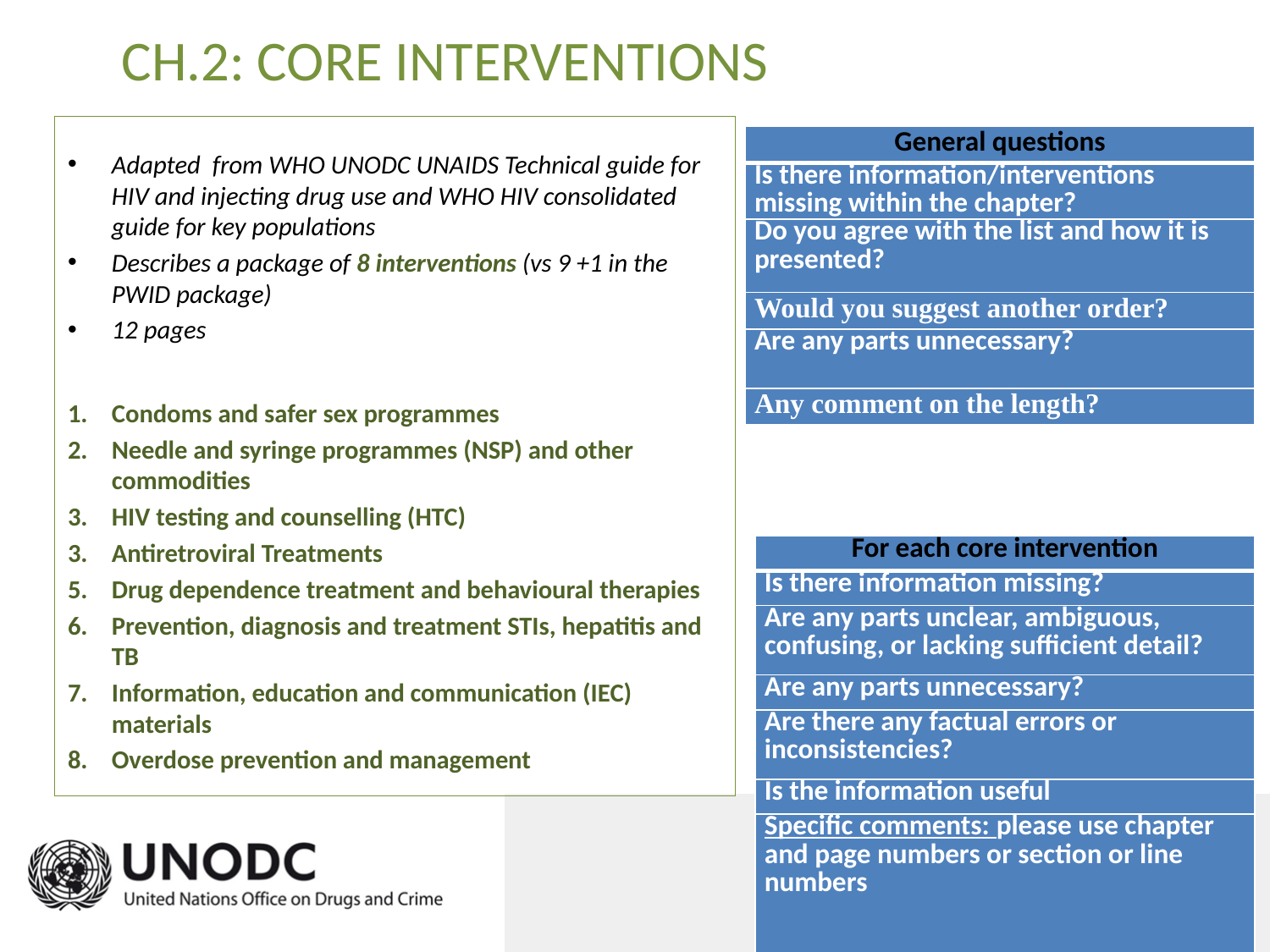

CH.2: CORE INTERVENTIONS

Adapted  from WHO UNODC UNAIDS Technical guide for HIV and injecting drug use and WHO HIV consolidated guide for key populations
Describes a package of 8 interventions (vs 9 +1 in the PWID package)
12 pages

Condoms and safer sex programmes
Needle and syringe programmes (NSP) and other commodities
HIV testing and counselling (HTC)
Antiretroviral Treatments
Drug dependence treatment and behavioural therapies
Prevention, diagnosis and treatment STIs, hepatitis and TB
Information, education and communication (IEC) materials
Overdose prevention and management

| General questions |
| --- |
| Is there information/interventions missing within the chapter? |
| Do you agree with the list and how it is presented? |
| Would you suggest another order? |
| Are any parts unnecessary? |
| Any comment on the length? |
| For each core intervention |
| --- |
| Is there information missing? |
| Are any parts unclear, ambiguous, confusing, or lacking sufficient detail? |
| Are any parts unnecessary? |
| Are there any factual errors or inconsistencies? |
| Is the information useful |
| Specific comments: please use chapter and page numbers or section or line numbers |